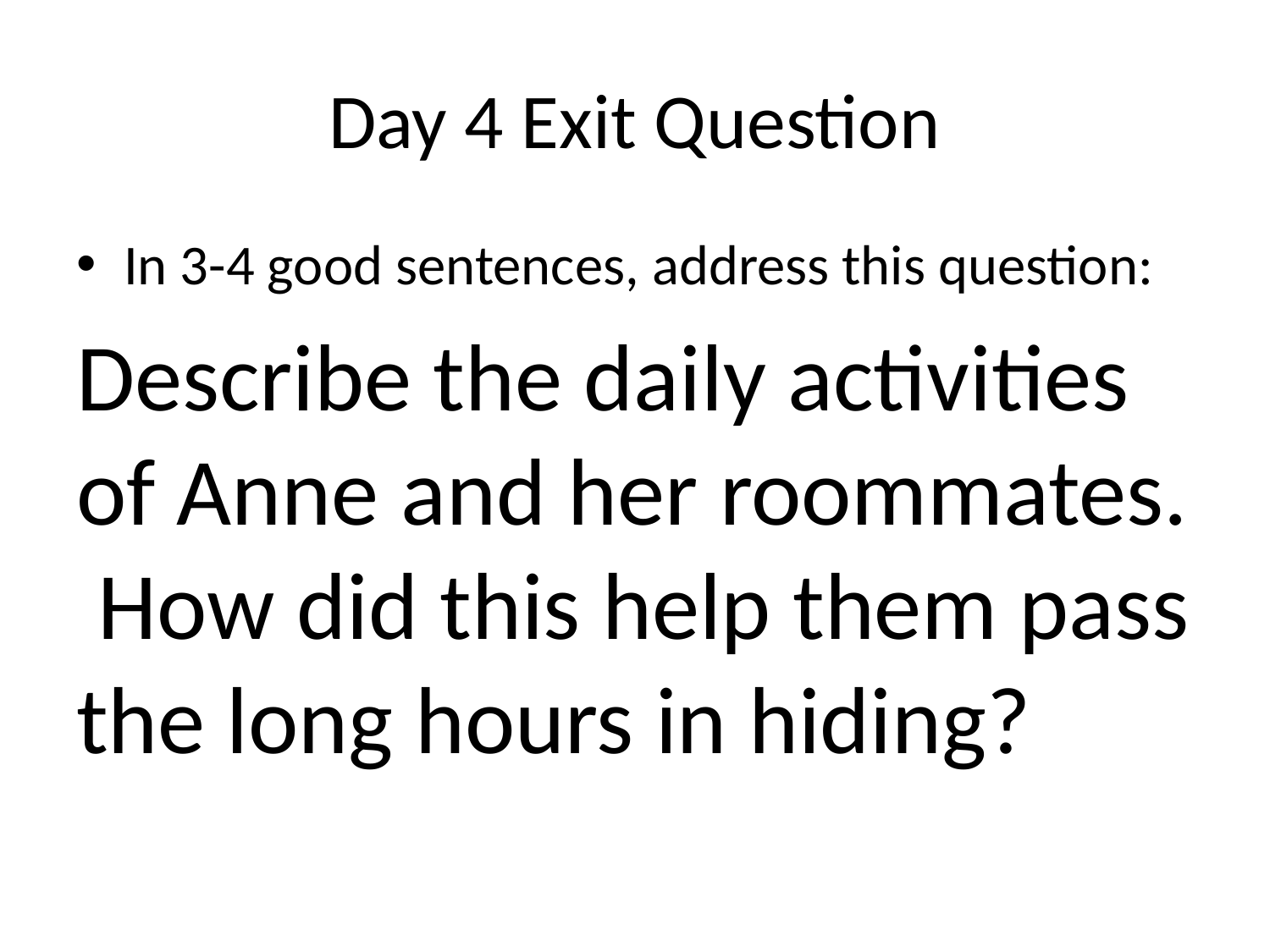

# Day 4 Exit Question
In 3-4 good sentences, address this question:
Describe the daily activities of Anne and her roommates.  How did this help them pass the long hours in hiding?